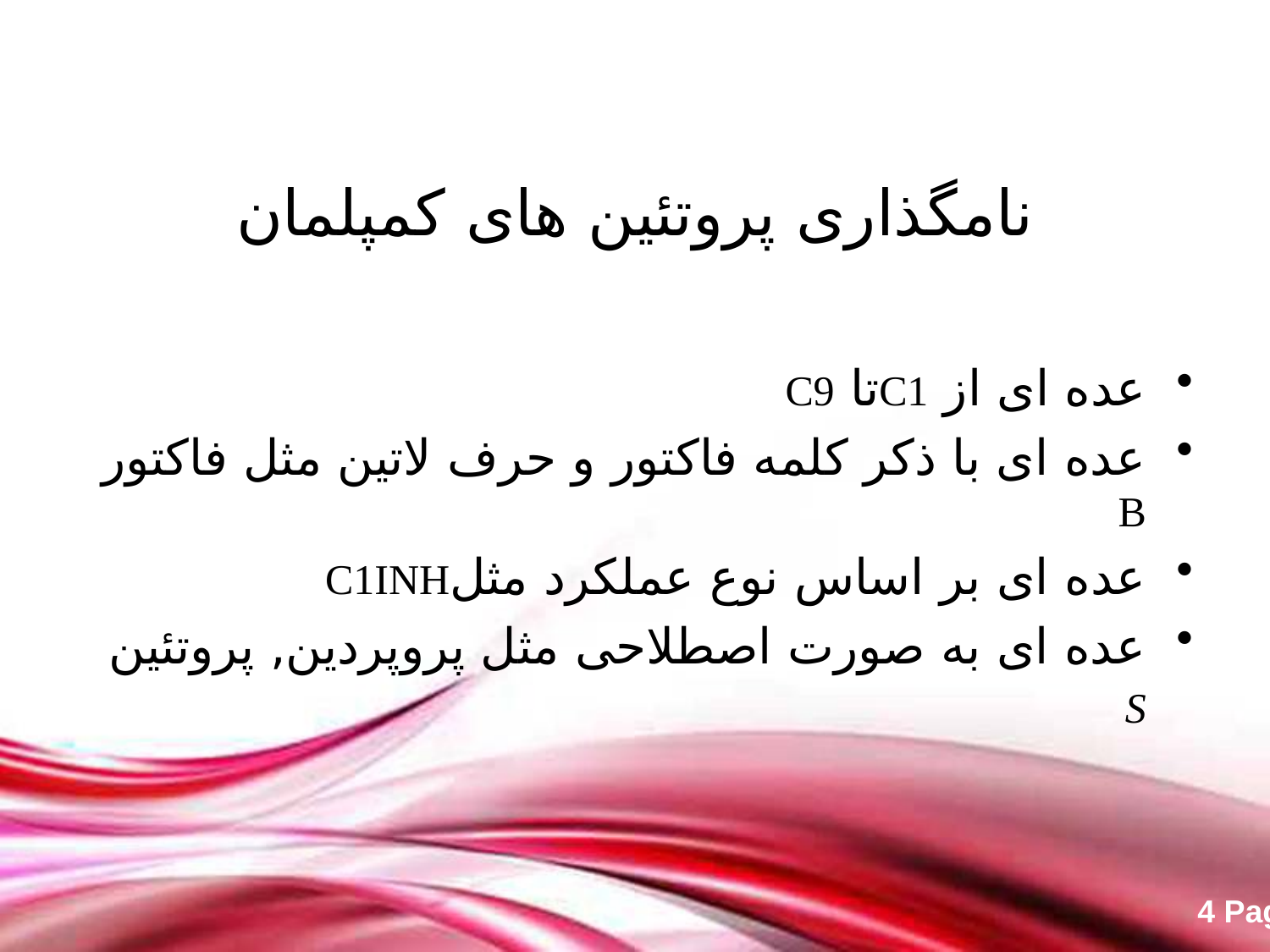

# نامگذاری پروتئین های کمپلمان
عده ای از C1تا C9
عده ای با ذکر کلمه فاکتور و حرف لاتین مثل فاکتور B
عده ای بر اساس نوع عملکرد مثلC1INH
عده ای به صورت اصطلاحی مثل پروپردین, پروتئين S